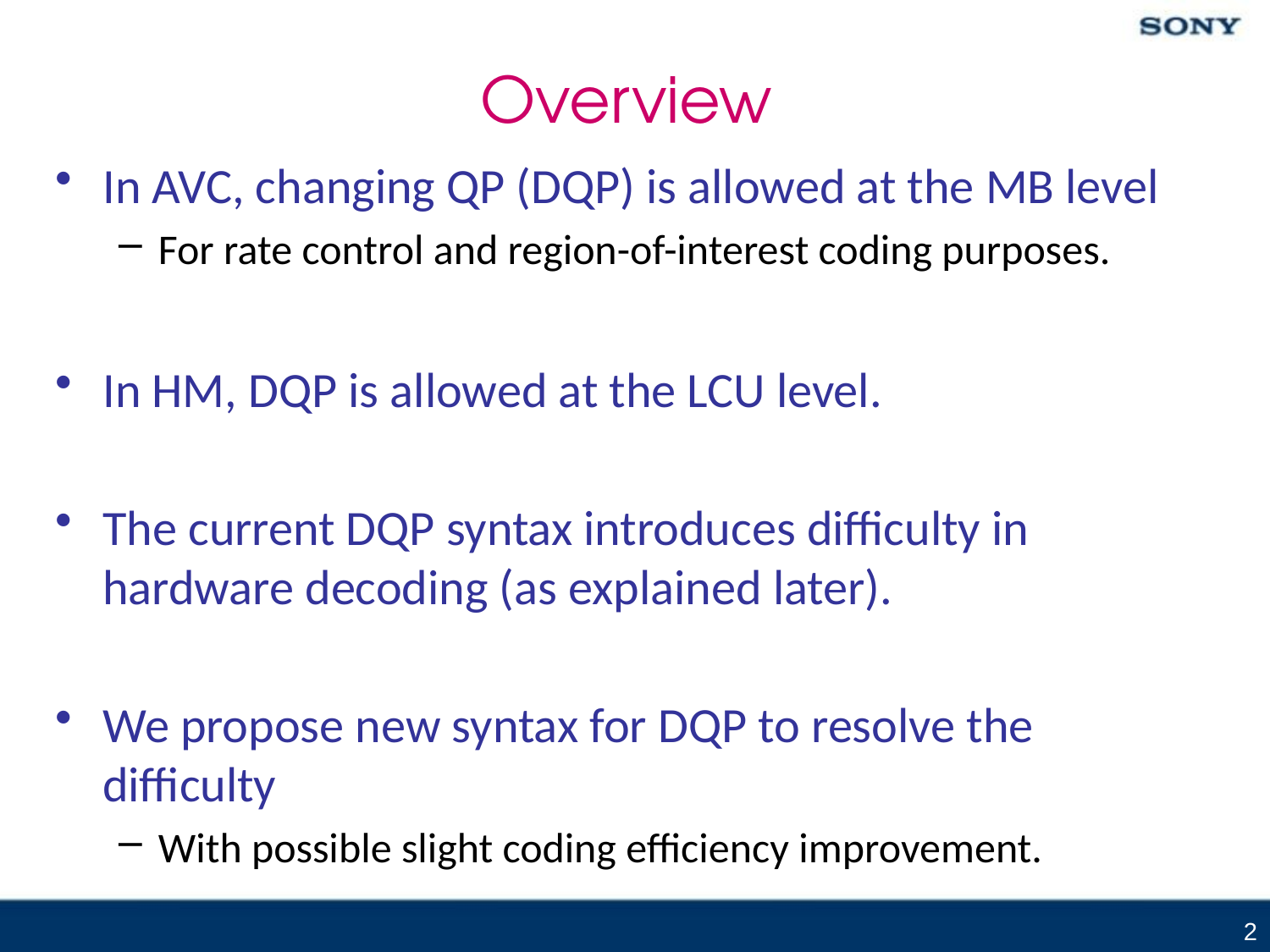

# Overview
In AVC, changing QP (DQP) is allowed at the MB level
For rate control and region-of-interest coding purposes.

In HM, DQP is allowed at the LCU level.

The current DQP syntax introduces difficulty in hardware decoding (as explained later).

We propose new syntax for DQP to resolve the difficulty
With possible slight coding efficiency improvement.
2